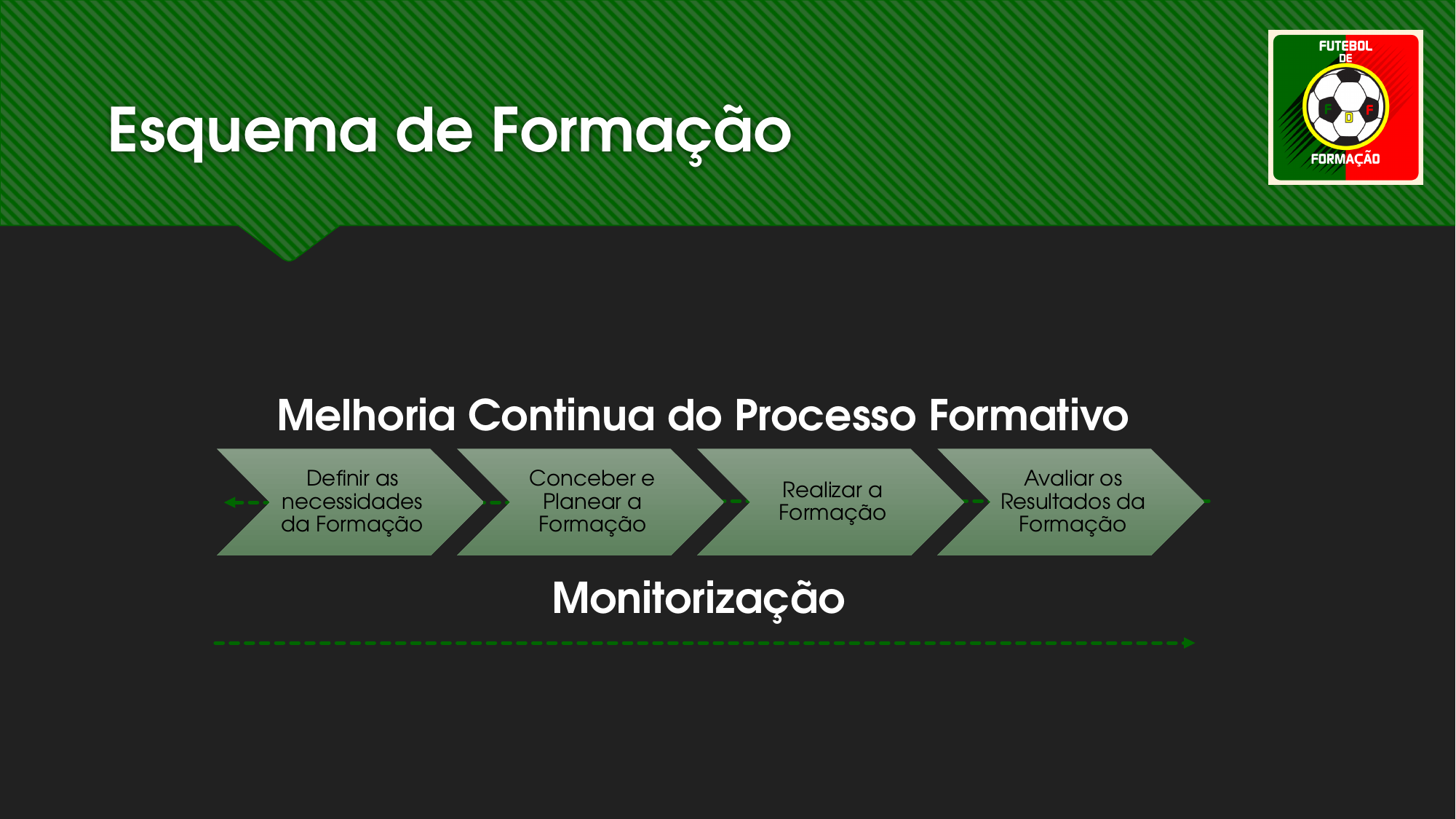

# Esquema de Formação
Definir as necessidades da Formação
Conceber e Planear a Formação
Realizar a Formação
Avaliar os Resultados da Formação
Melhoria Continua do Processo Formativo
Monitorização